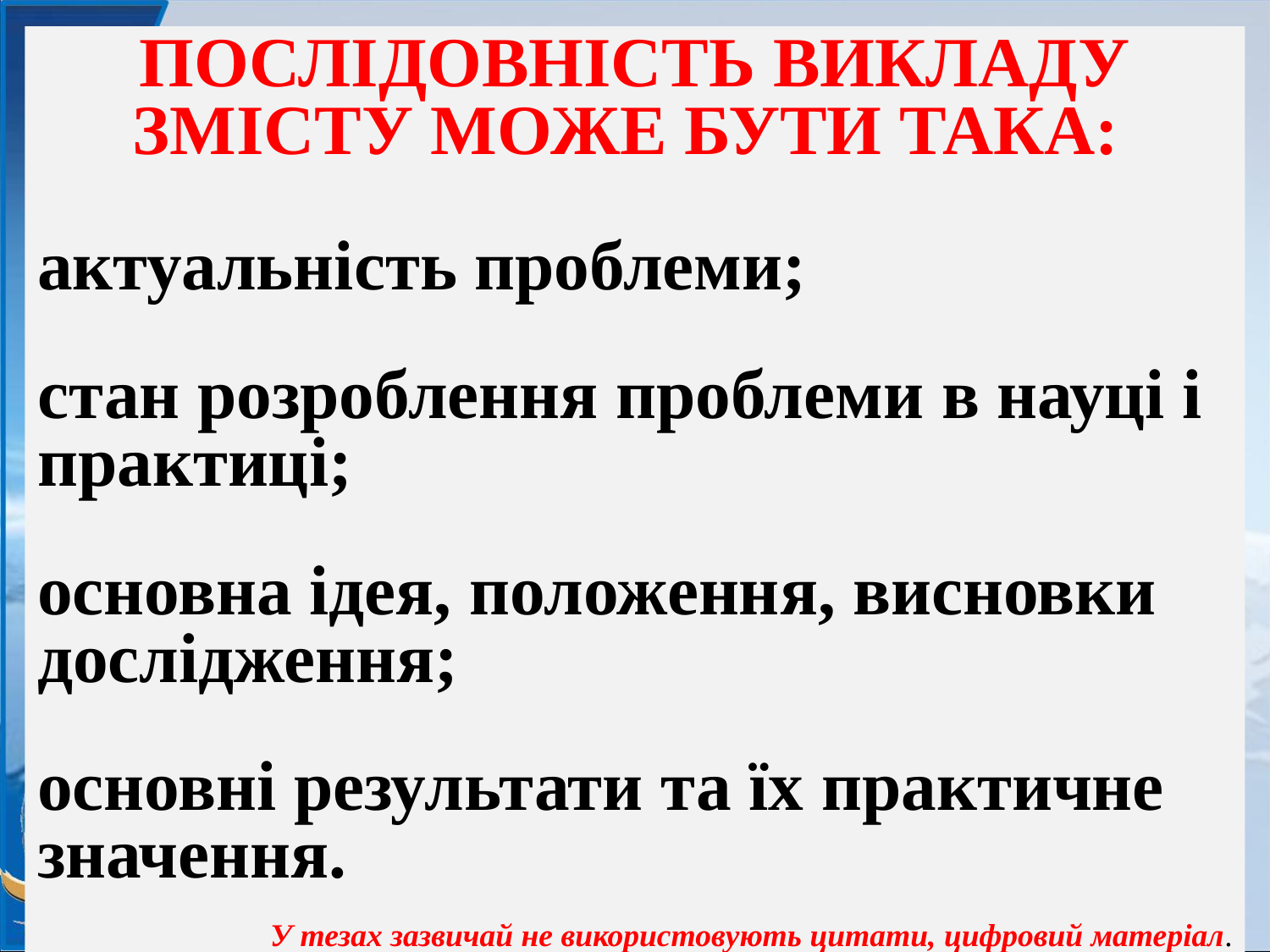

ПОСЛІДОВНІСТЬ ВИКЛАДУ ЗМІСТУ МОЖЕ БУТИ ТАКА:

актуальність проблеми;

стан розроблення проблеми в науці і практиці;

основна ідея, положення, висновки дослідження;

основні результати та їх практичне значення.

У тезах зазвичай не використовують цитати, цифровий матеріал.